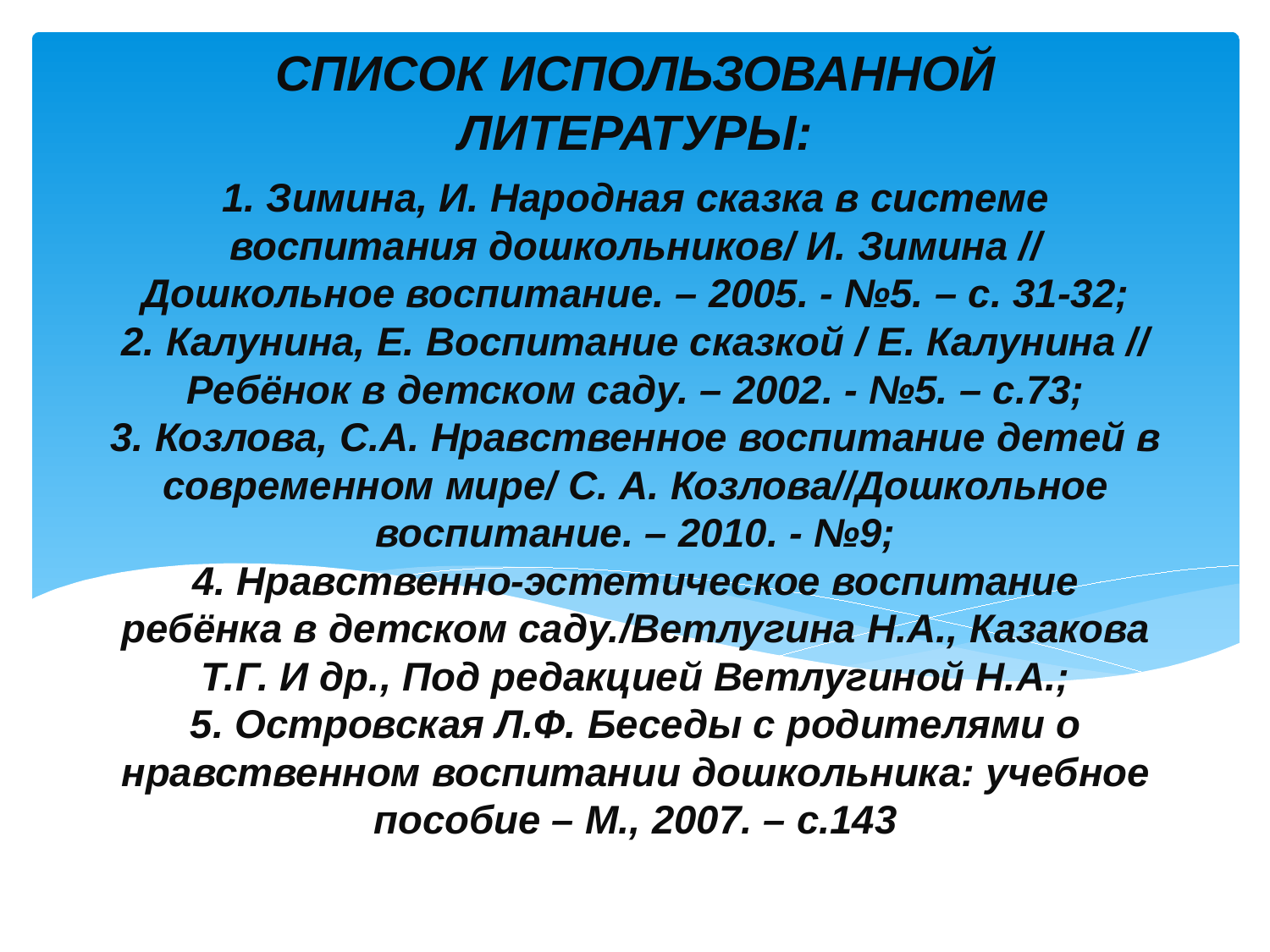

СПИСОК ИСПОЛЬЗОВАННОЙ ЛИТЕРАТУРЫ:
# 1. Зимина, И. Народная сказка в системе воспитания дошкольников/ И. Зимина // Дошкольное воспитание. – 2005. - №5. – с. 31-32; 2. Калунина, Е. Воспитание сказкой / Е. Калунина // Ребёнок в детском саду. – 2002. - №5. – с.73; 3. Козлова, С.А. Нравственное воспитание детей в современном мире/ С. А. Козлова//Дошкольное воспитание. – 2010. - №9; 4. Нравственно-эстетическое воспитание ребёнка в детском саду./Ветлугина Н.А., Казакова Т.Г. И др., Под редакцией Ветлугиной Н.А.; 5. Островская Л.Ф. Беседы с родителями о нравственном воспитании дошкольника: учебное пособие – М., 2007. – с.143